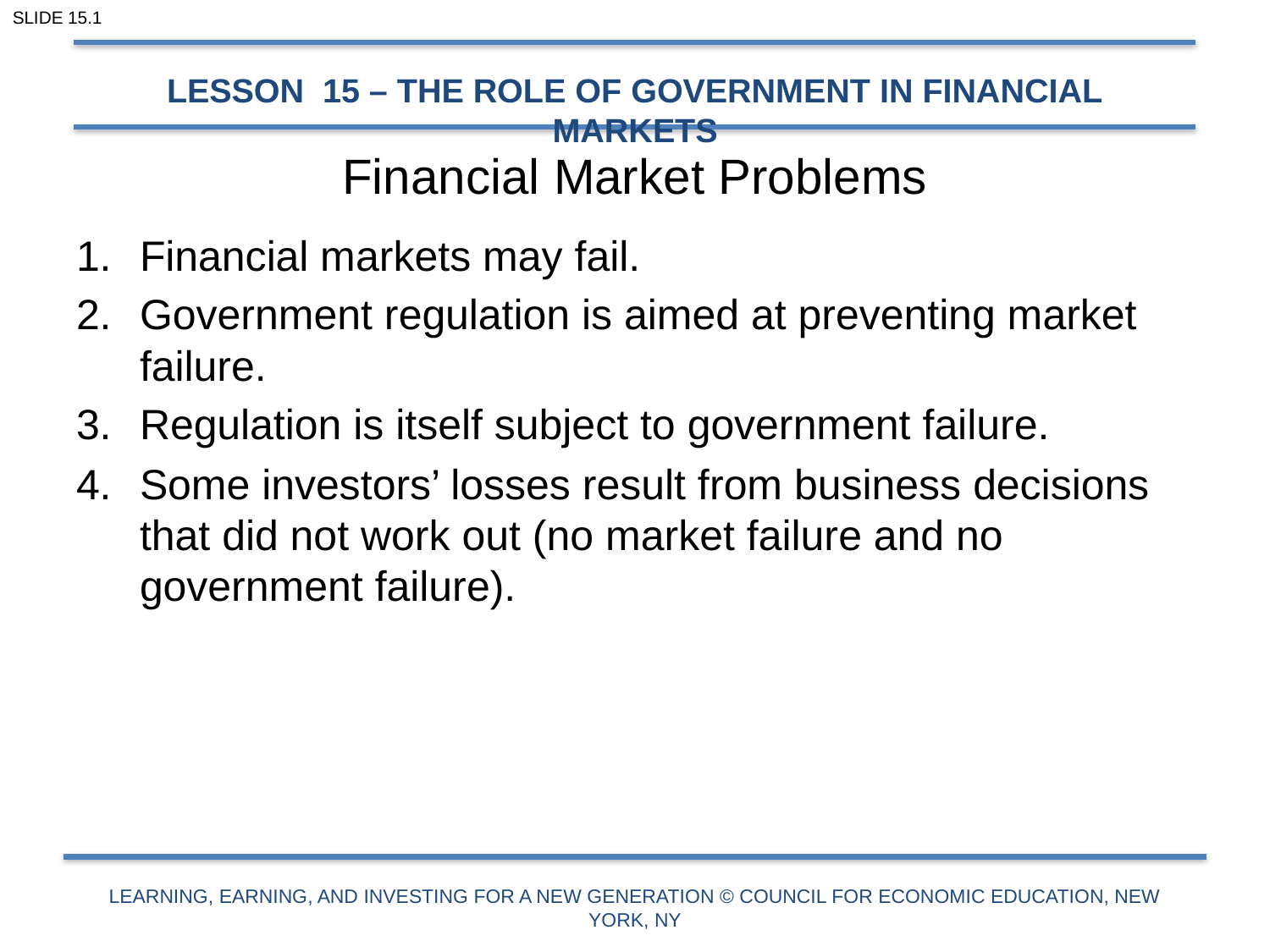

Slide 15.1
Lesson  15 – The Role of Government in Financial Markets
# Financial Market Problems
Financial markets may fail.
Government regulation is aimed at preventing market failure.
Regulation is itself subject to government failure.
Some investors’ losses result from business decisions that did not work out (no market failure and no government failure).